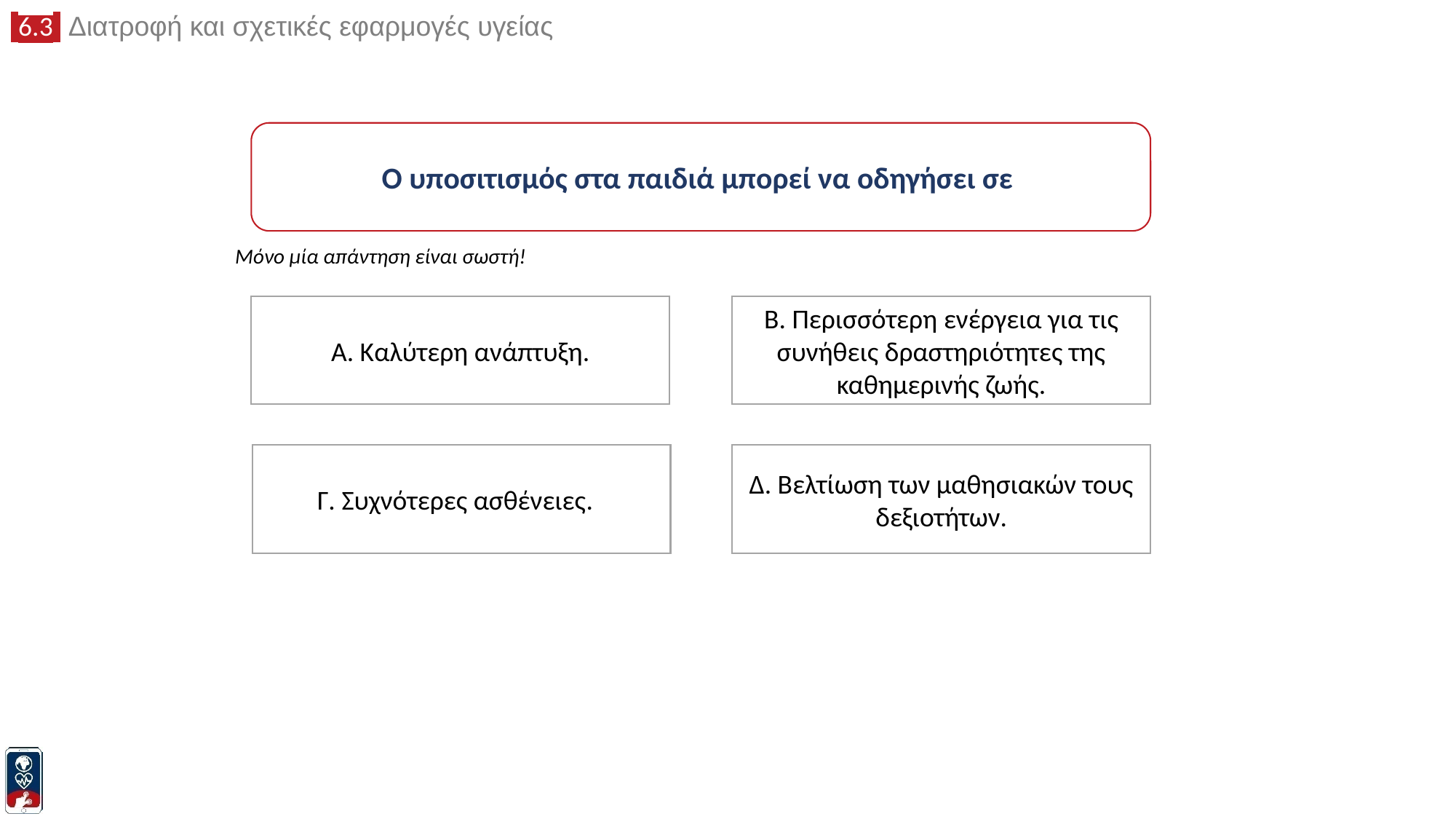

Ο υποσιτισμός στα παιδιά μπορεί να οδηγήσει σε
Μόνο μία απάντηση είναι σωστή!
B. Περισσότερη ενέργεια για τις συνήθεις δραστηριότητες της καθημερινής ζωής.
A. Καλύτερη ανάπτυξη.
Γ. Συχνότερες ασθένειες.
Δ. Βελτίωση των μαθησιακών τους δεξιοτήτων.